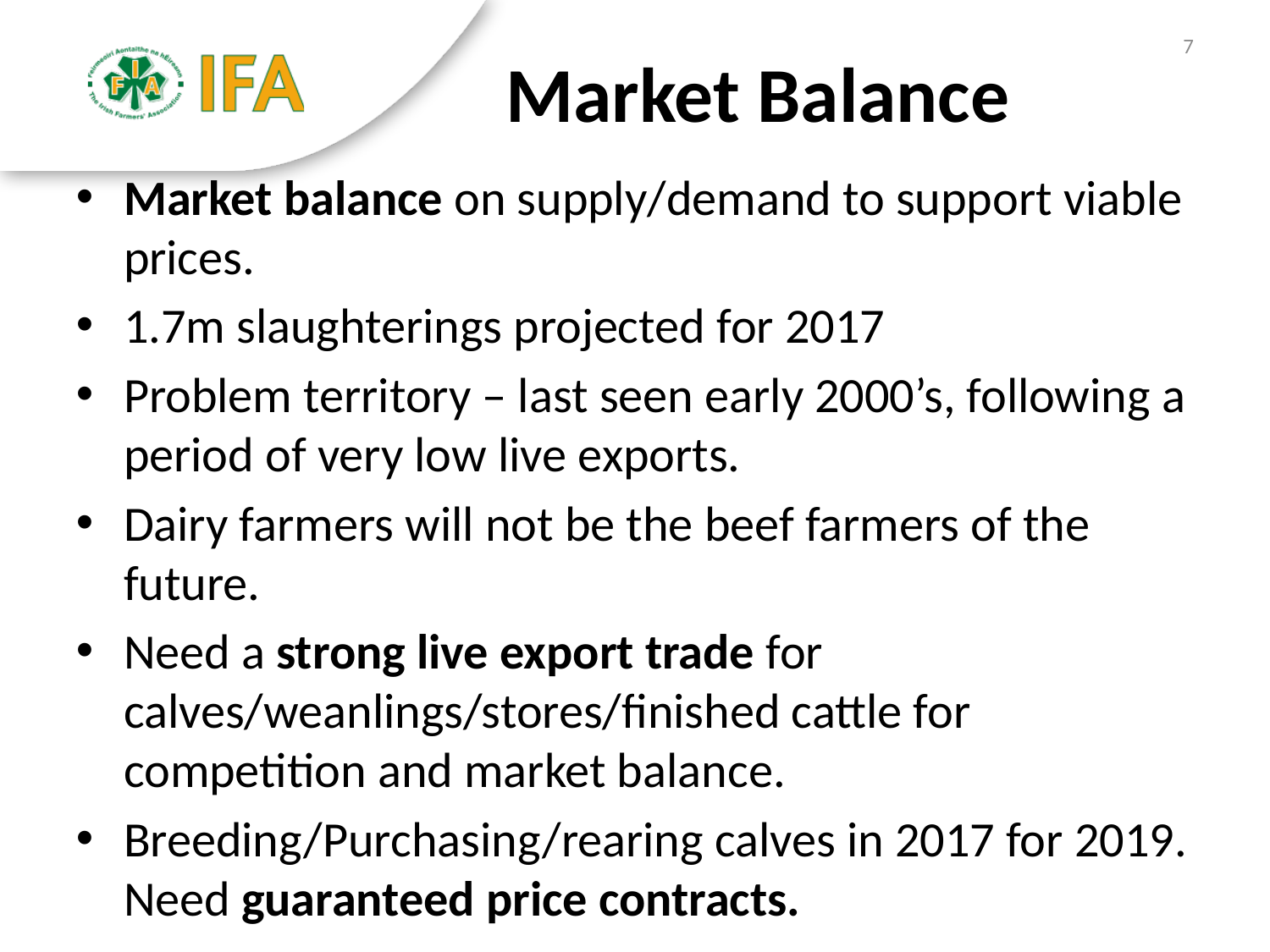

7
# Market Balance
Market balance on supply/demand to support viable prices.
1.7m slaughterings projected for 2017
Problem territory – last seen early 2000’s, following a period of very low live exports.
Dairy farmers will not be the beef farmers of the future.
Need a strong live export trade for calves/weanlings/stores/finished cattle for competition and market balance.
Breeding/Purchasing/rearing calves in 2017 for 2019. Need guaranteed price contracts.